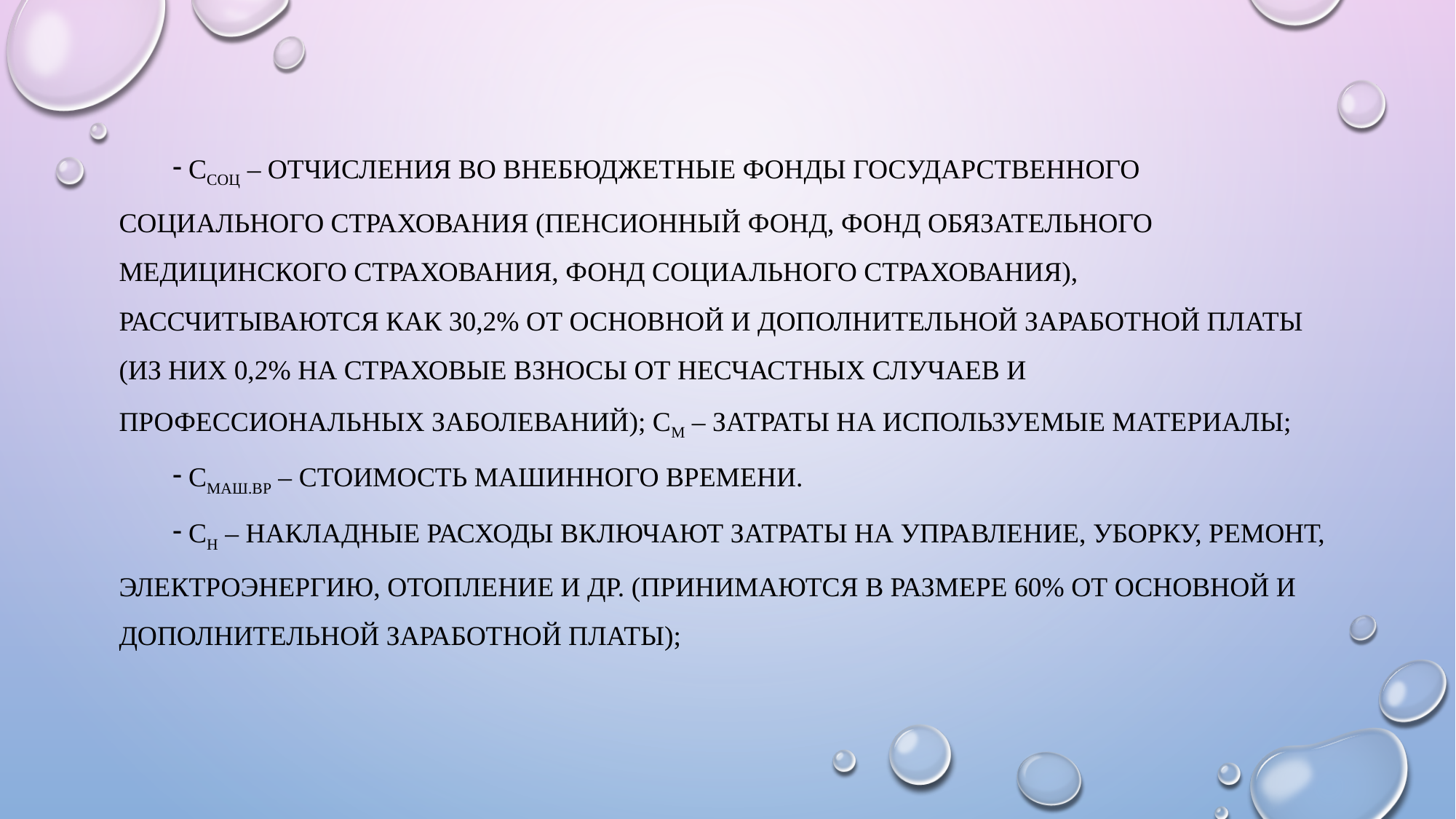

Ссоц – отчисления во внебюджетные фонды государственного социального страхования (пенсионный фонд, фонд обязательного медицинского страхования, фонд социального страхования), рассчитываются как 30,2% от основной и дополнительной заработной платы (из них 0,2% на страховые взносы от несчастных случаев и профессиональных заболеваний); См – затраты на используемые материалы;
 Смаш.вр – стоимость машинного времени.
 Сн – накладные расходы включают затраты на управление, уборку, ремонт, электроэнергию, отопление и др. (принимаются в размере 60% от основной и дополнительной заработной платы);